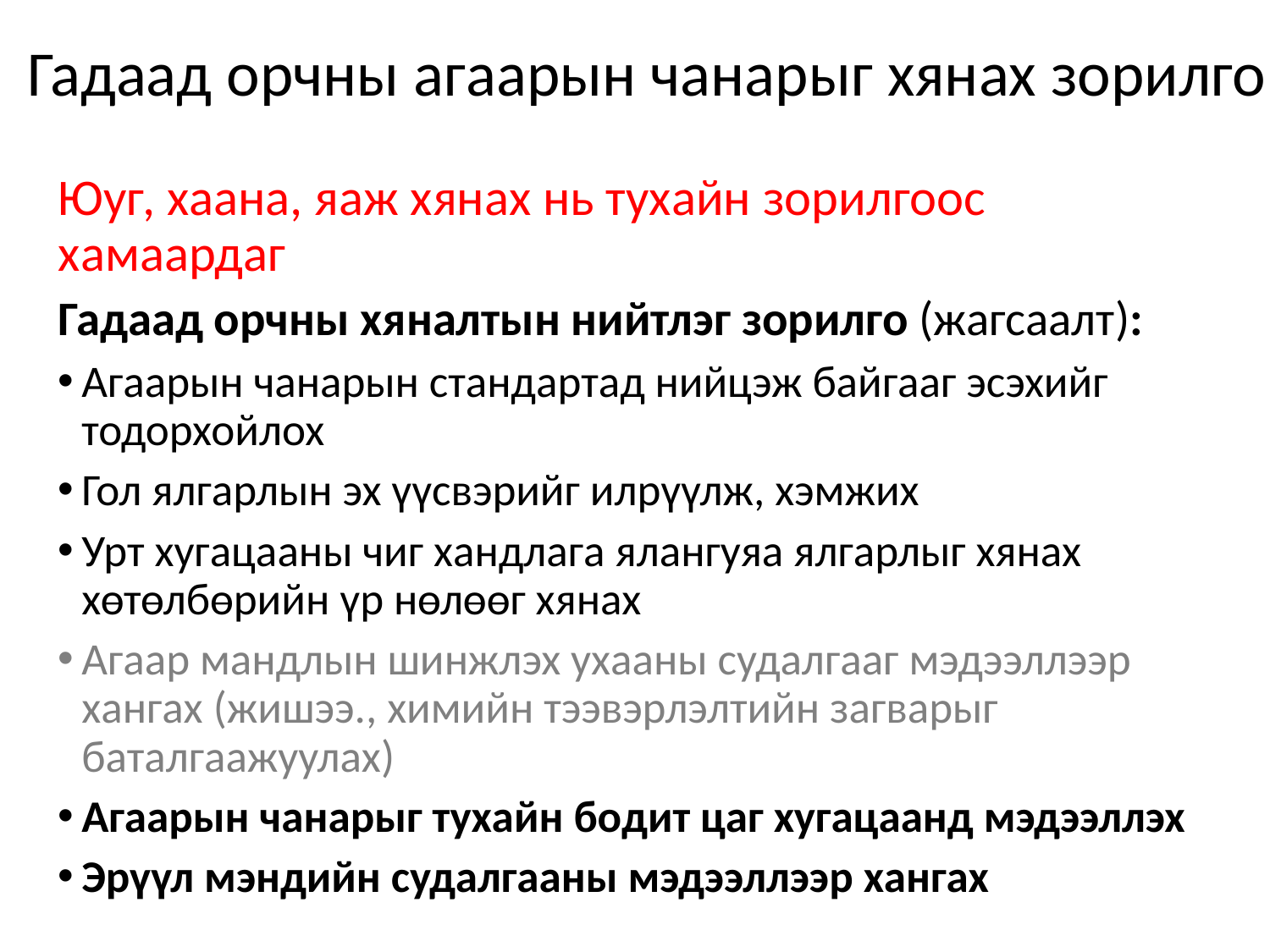

# Гадаад орчны агаарын чанарыг хянах зорилго
Юуг, хаана, яаж хянах нь тухайн зорилгоос хамаардаг
Гадаад орчны хяналтын нийтлэг зорилго (жагсаалт):
Агаарын чанарын стандартад нийцэж байгааг эсэхийг тодорхойлох
Гол ялгарлын эх үүсвэрийг илрүүлж, хэмжих
Урт хугацааны чиг хандлага ялангуяа ялгарлыг хянах хөтөлбөрийн үр нөлөөг хянах
Агаар мандлын шинжлэх ухааны судалгааг мэдээллээр хангах (жишээ., химийн тээвэрлэлтийн загварыг баталгаажуулах)
Агаарын чанарыг тухайн бодит цаг хугацаанд мэдээллэх
Эрүүл мэндийн судалгааны мэдээллээр хангах